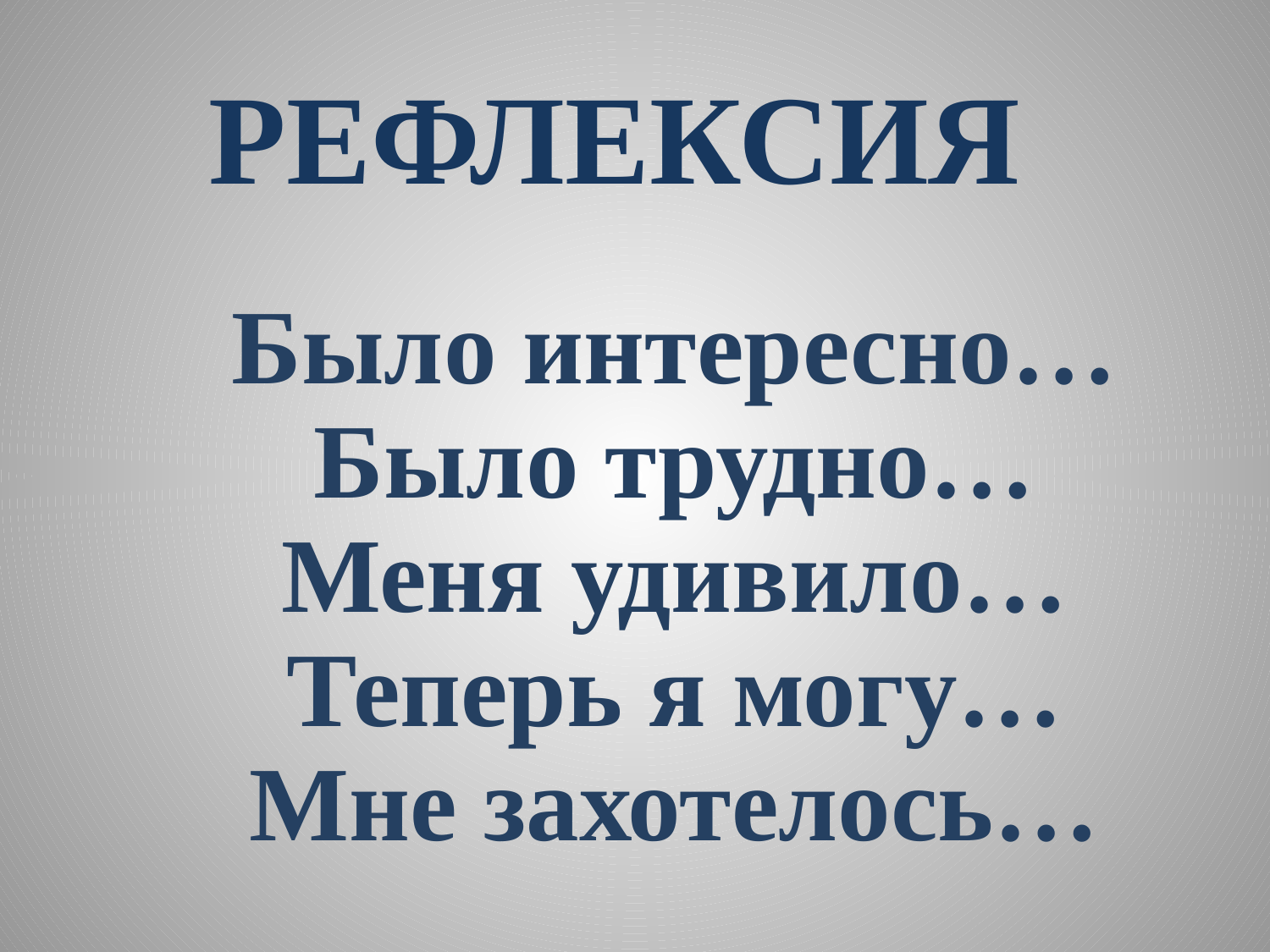

РЕФЛЕКСИЯ
Было интересно…
Было трудно…
Меня удивило…
Теперь я могу…
Мне захотелось…